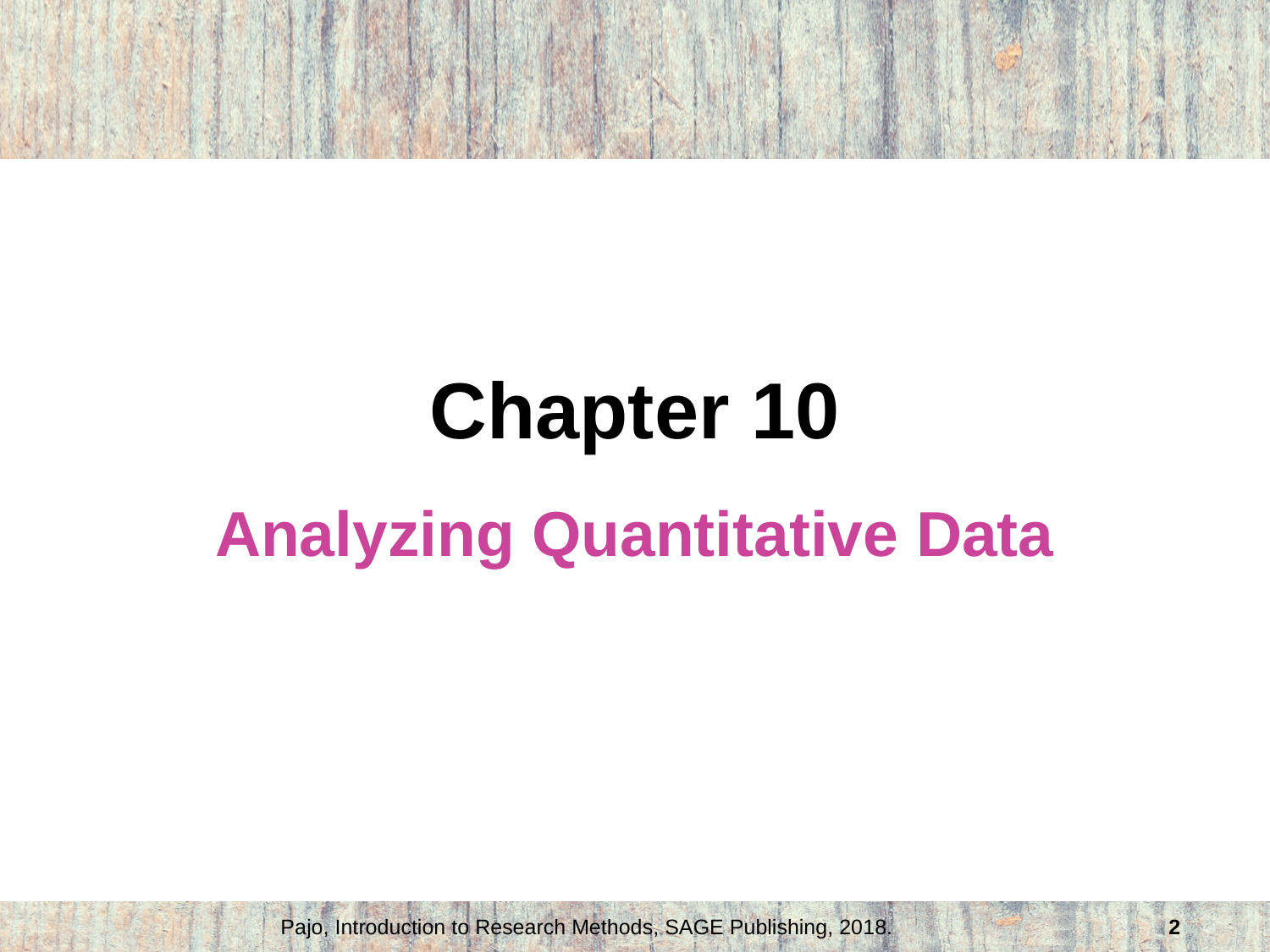

# Chapter 10
Analyzing Quantitative Data
Pajo, Introduction to Research Methods, SAGE Publishing, 2018.
2